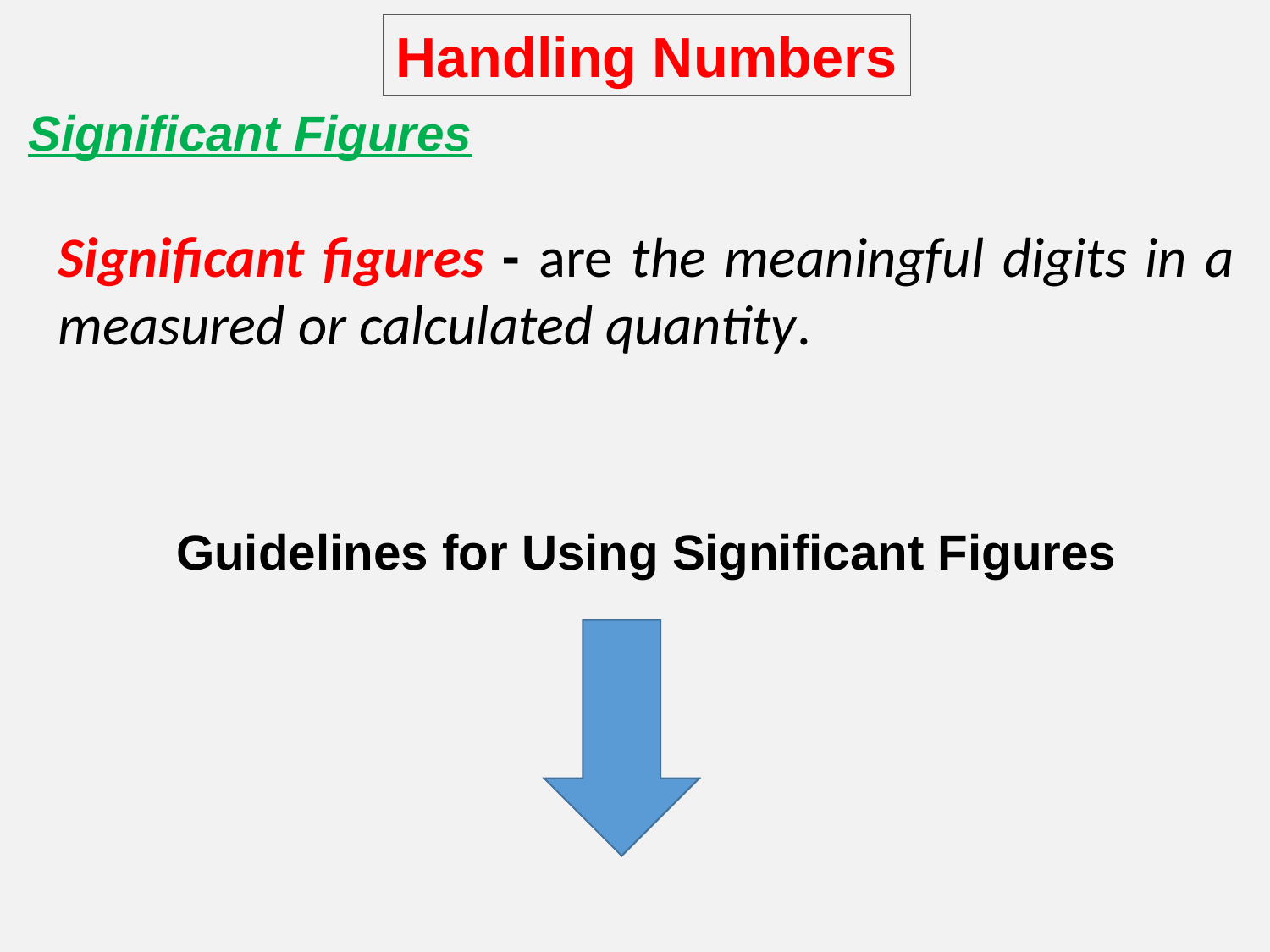

Handling Numbers
Significant Figures
Significant figures - are the meaningful digits in a measured or calculated quantity.
Guidelines for Using Significant Figures